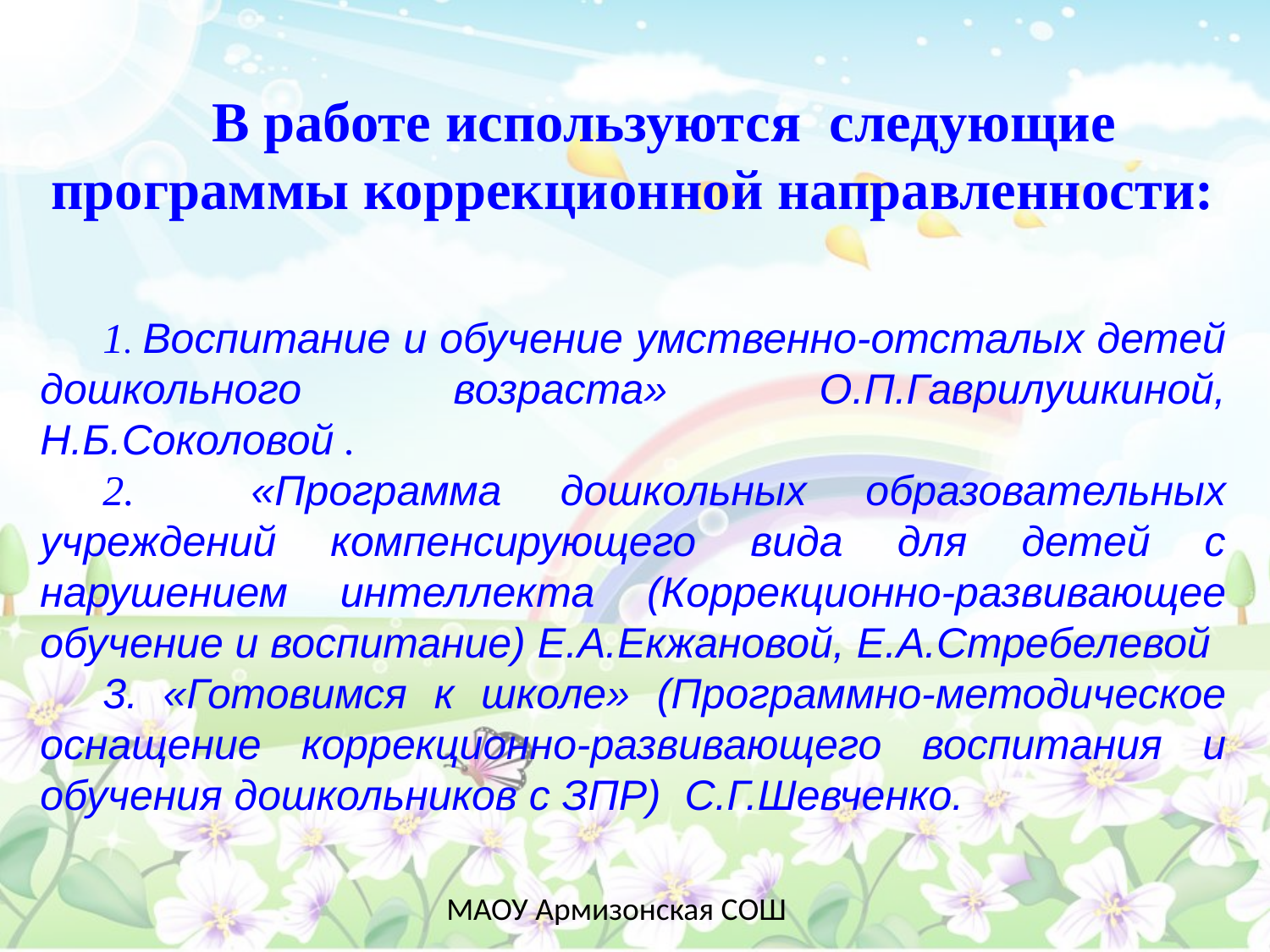

В работе используются  следующие программы коррекционной направленности:

1. Воспитание и обучение умственно-отсталых детей дошкольного возраста» О.П.Гаврилушкиной, Н.Б.Соколовой .
2.  «Программа дошкольных образовательных учреждений компенсирующего вида для детей с нарушением интеллекта (Коррекционно-развивающее обучение и воспитание) Е.А.Екжановой, Е.А.Стребелевой
3. «Готовимся к школе» (Программно-методическое оснащение коррекционно-развивающего воспитания и обучения дошкольников с ЗПР)  С.Г.Шевченко.
МАОУ Армизонская СОШ